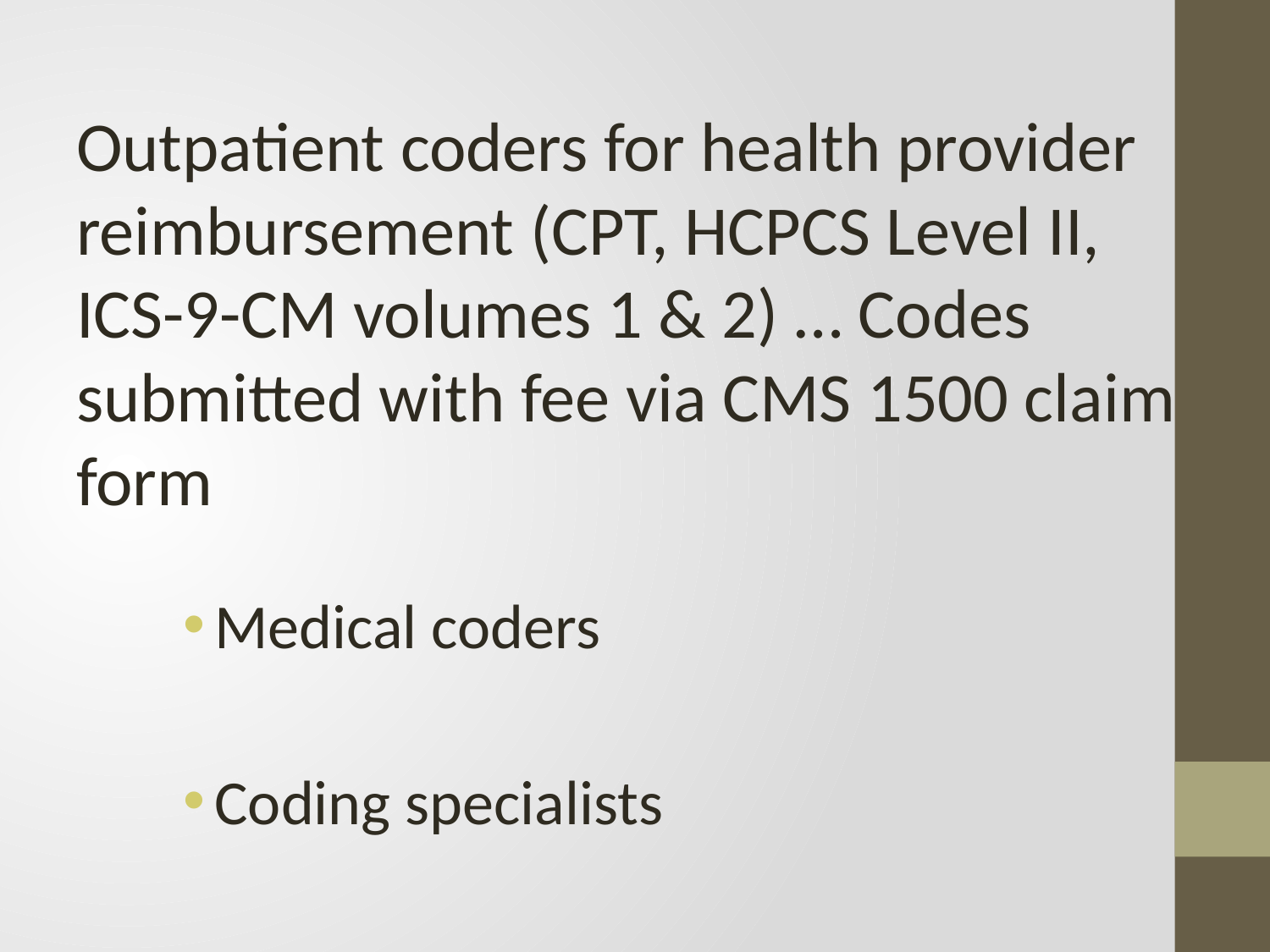

Outpatient coders for health provider reimbursement (CPT, HCPCS Level II, ICS-9-CM volumes 1 & 2) … Codes submitted with fee via CMS 1500 claim form

Medical coders

Coding specialists